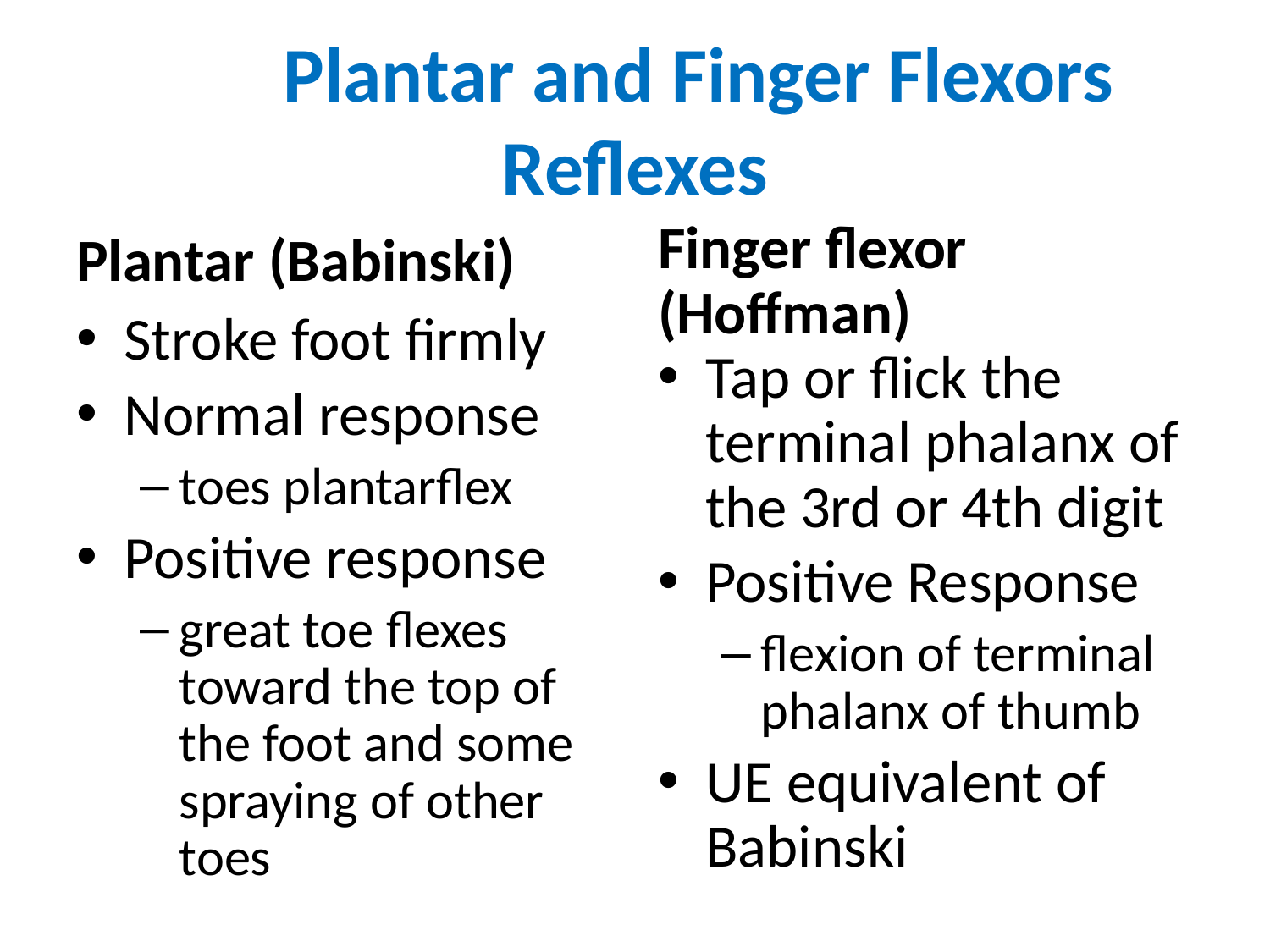

# Plantar and Finger Flexors Reflexes
Plantar (Babinski)
Finger flexor (Hoffman)
Stroke foot firmly
Normal response
toes plantarflex
Positive response
great toe flexes toward the top of the foot and some spraying of other toes

Tap or flick the terminal phalanx of the 3rd or 4th digit
Positive Response
flexion of terminal phalanx of thumb
UE equivalent of Babinski